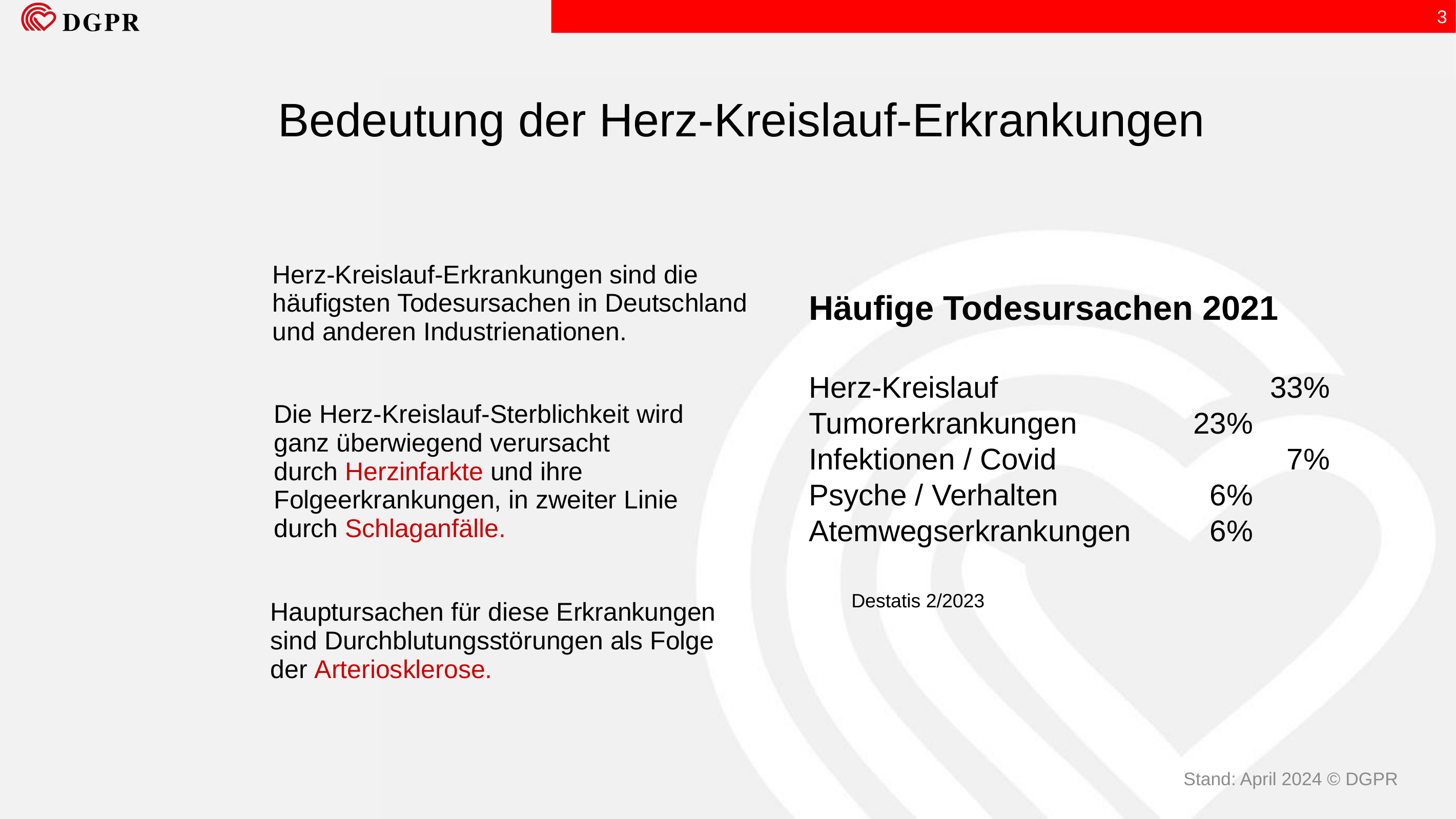

3
Bedeutung der Herz-Kreislauf-Erkrankungen
Herz-Kreislauf-Erkrankungen sind die häufigsten Todesursachen in Deutschland und anderen Industrienationen.
Häufige Todesursachen 2021

Herz-Kreislauf				33%
Tumorerkrankungen 		23%
Infektionen / Covid 		 	  7%
Psyche / Verhalten	     	  6%
Atemwegserkrankungen	  6%
Die Herz-Kreislauf-Sterblichkeit wird ganz überwiegend verursacht
durch Herzinfarkte und ihre Folgeerkrankungen, in zweiter Linie durch Schlaganfälle.
Destatis 2/2023
Hauptursachen für diese Erkrankungen sind Durchblutungsstörungen als Folge der Arteriosklerose.
Stand: April 2024 © DGPR